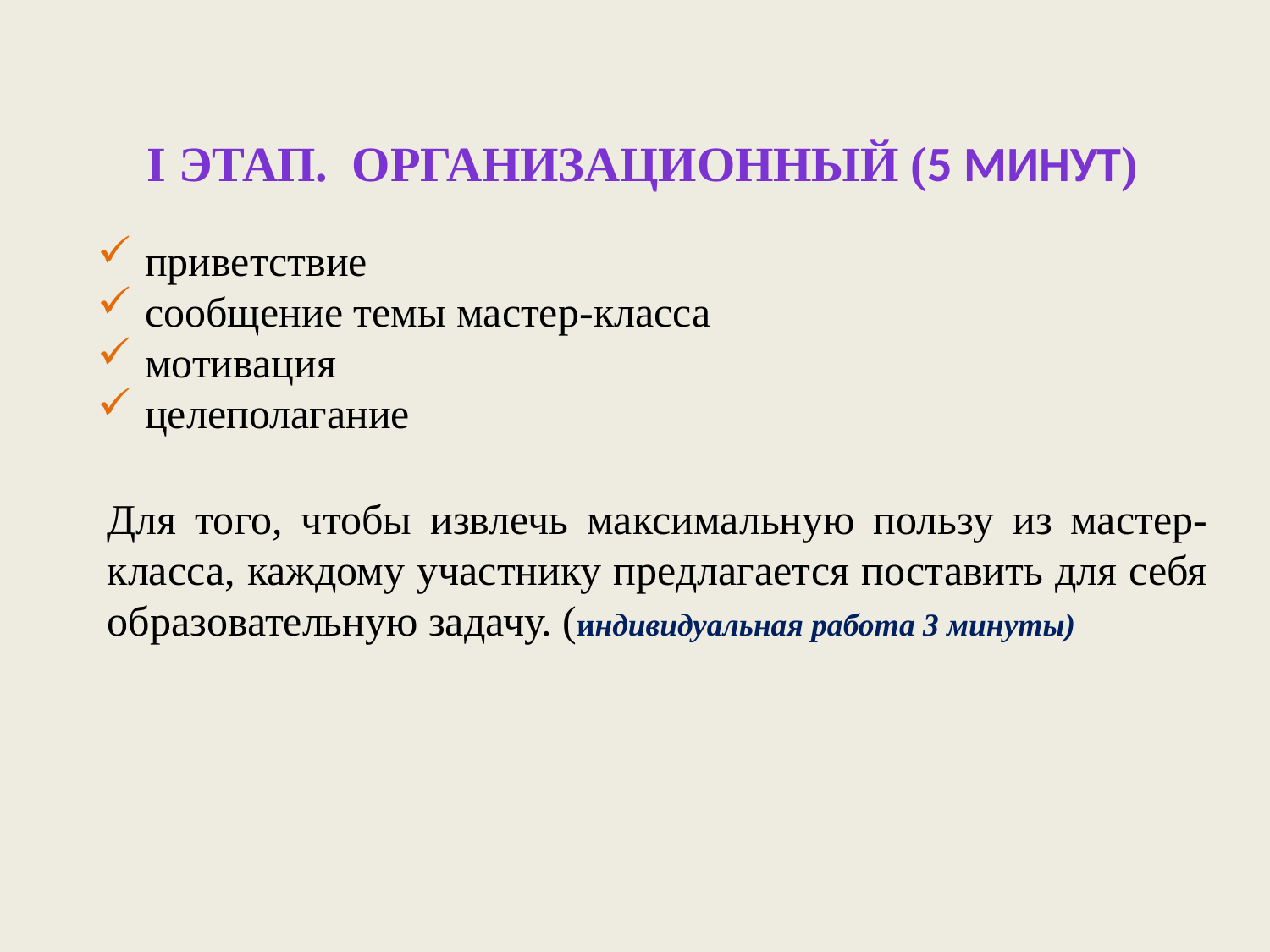

I этап.  Организационный (5 минут)

приветствие
сообщение темы мастер-класса
мотивация
целеполагание

Для того, чтобы извлечь максимальную пользу из мастер-класса, каждому участнику предлагается поставить для себя образовательную задачу. (индивидуальная работа 3 минуты)